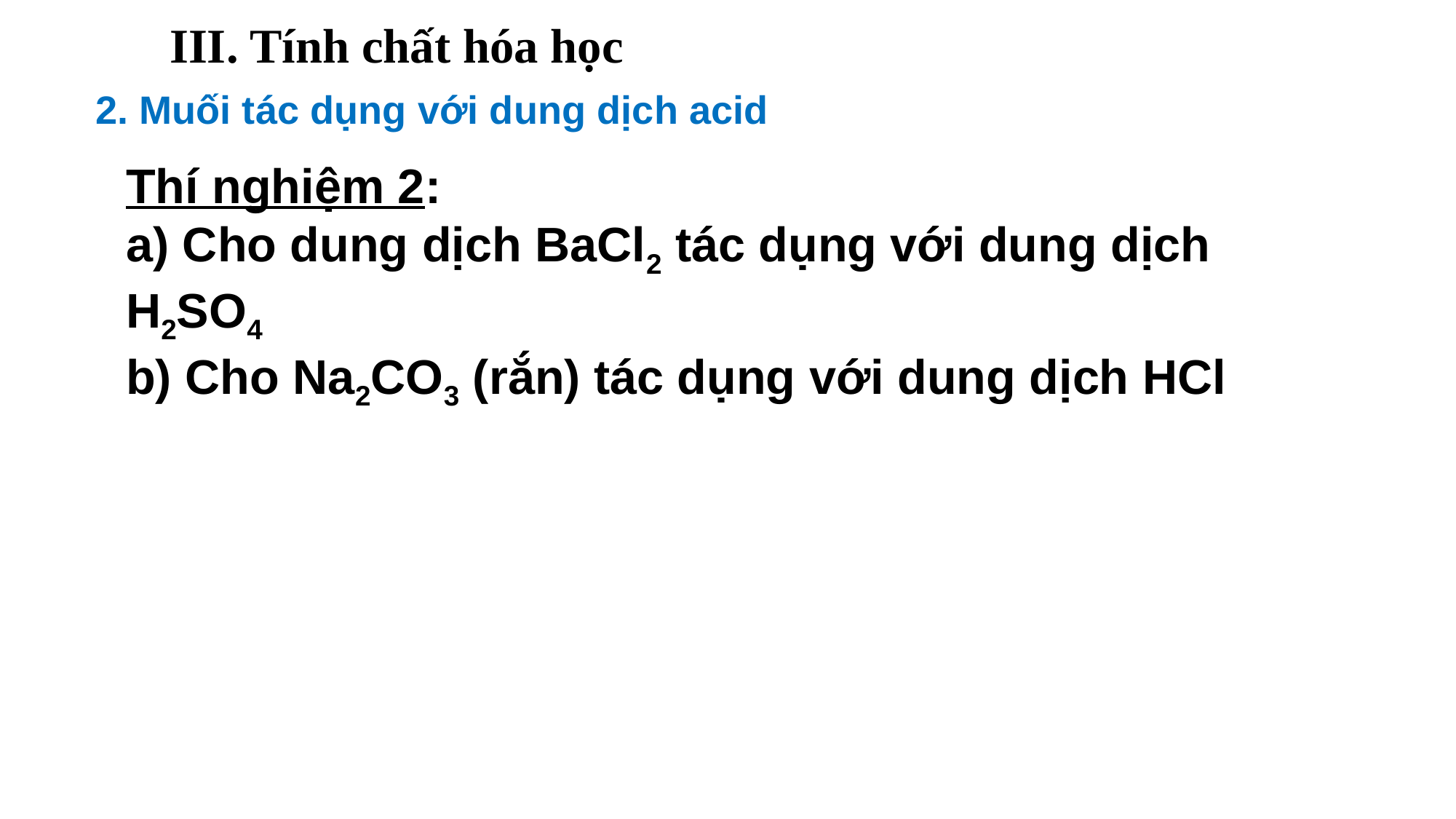

III. Tính chất hóa học
2. Muối tác dụng với dung dịch acid
Thí nghiệm 2:
a) Cho dung dịch BaCl2 tác dụng với dung dịch H2SO4
b) Cho Na2CO3 (rắn) tác dụng với dung dịch HCl